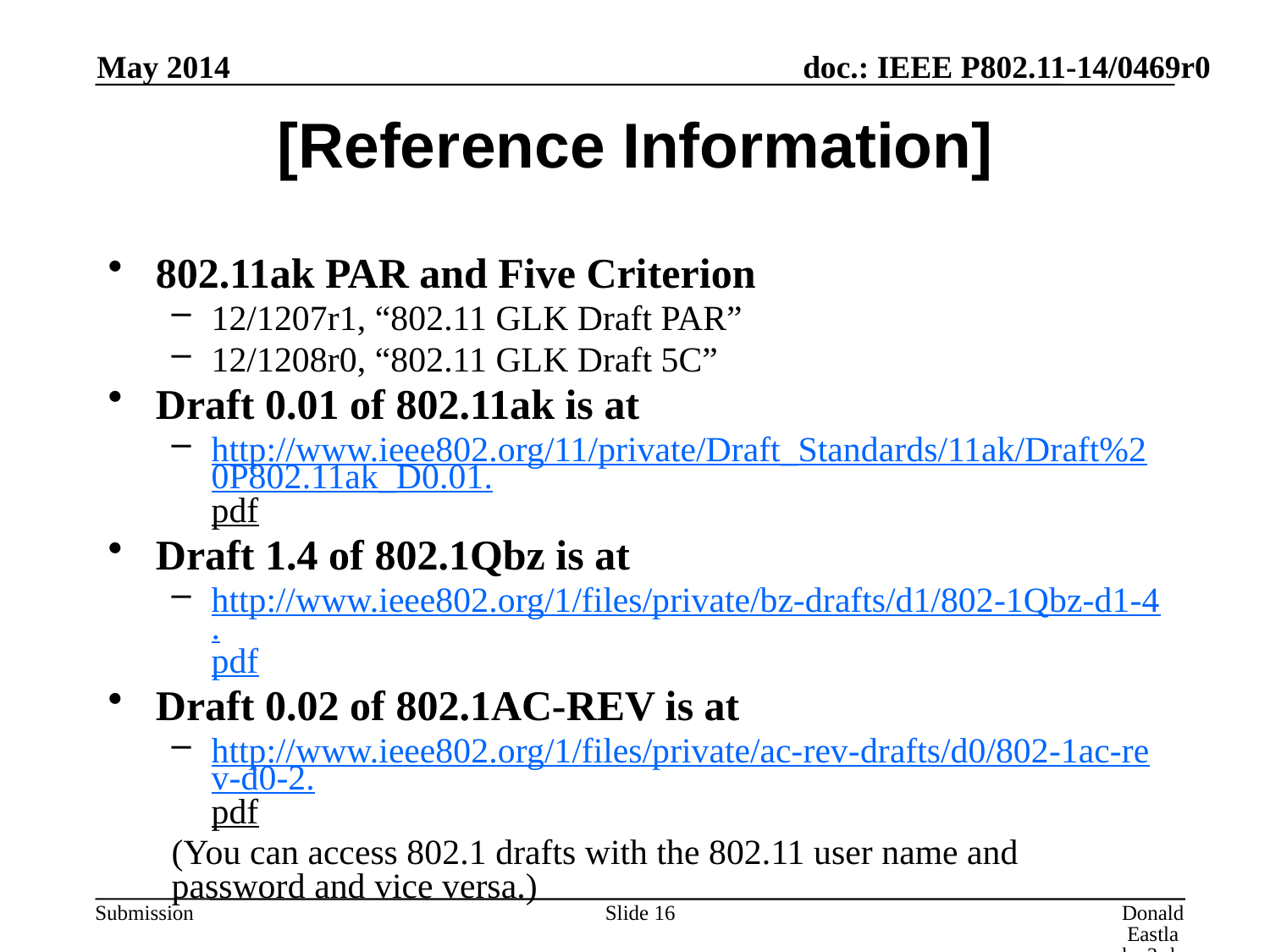

May 2014
# [Reference Information]

802.11ak PAR and Five Criterion
12/1207r1, “802.11 GLK Draft PAR”
12/1208r0, “802.11 GLK Draft 5C”
Draft 0.01 of 802.11ak is at
http://www.ieee802.org/11/private/Draft_Standards/11ak/Draft%20P802.11ak_D0.01.pdf
Draft 1.4 of 802.1Qbz is at
http://www.ieee802.org/1/files/private/bz-drafts/d1/802-1Qbz-d1-4.pdf
Draft 0.02 of 802.1AC-REV is at
http://www.ieee802.org/1/files/private/ac-rev-drafts/d0/802-1ac-rev-d0-2.pdf
(You can access 802.1 drafts with the 802.11 user name and password and vice versa.)
Slide 16
Donald Eastlake 3rd, Huawei Technologies